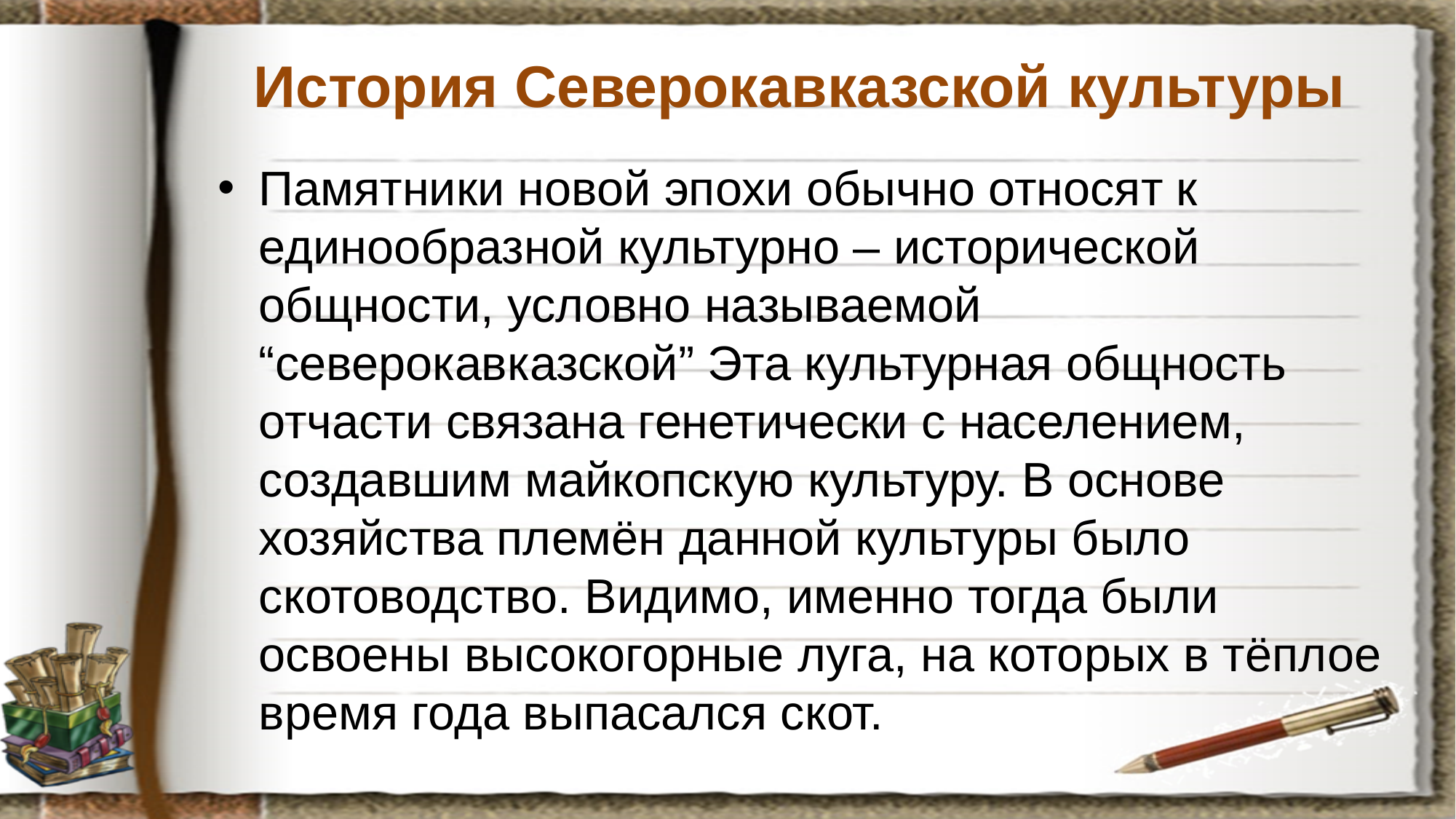

# История Северокавказской культуры
Памятники новой эпохи обычно относят к единообразной культурно – исторической общности, условно называемой “северокавказской” Эта культурная общность отчасти связана генетически с населением, создавшим майкопскую культуру. В основе хозяйства племён данной культуры было скотоводство. Видимо, именно тогда были освоены высокогорные луга, на которых в тёплое время года выпасался скот.